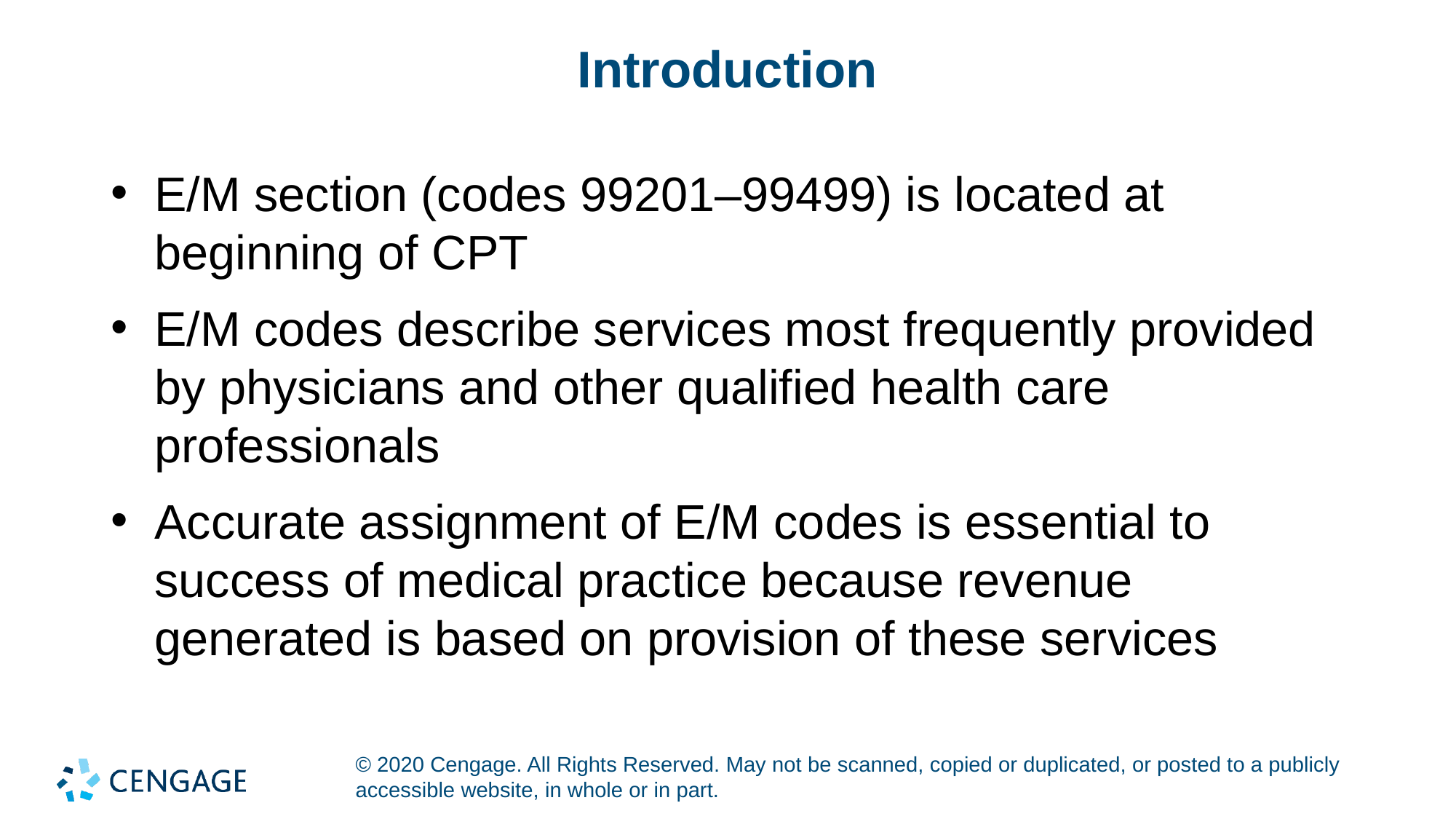

# Introduction
E/M section (codes 99201–99499) is located at beginning of CPT
E/M codes describe services most frequently provided by physicians and other qualified health care professionals
Accurate assignment of E/M codes is essential to success of medical practice because revenue generated is based on provision of these services